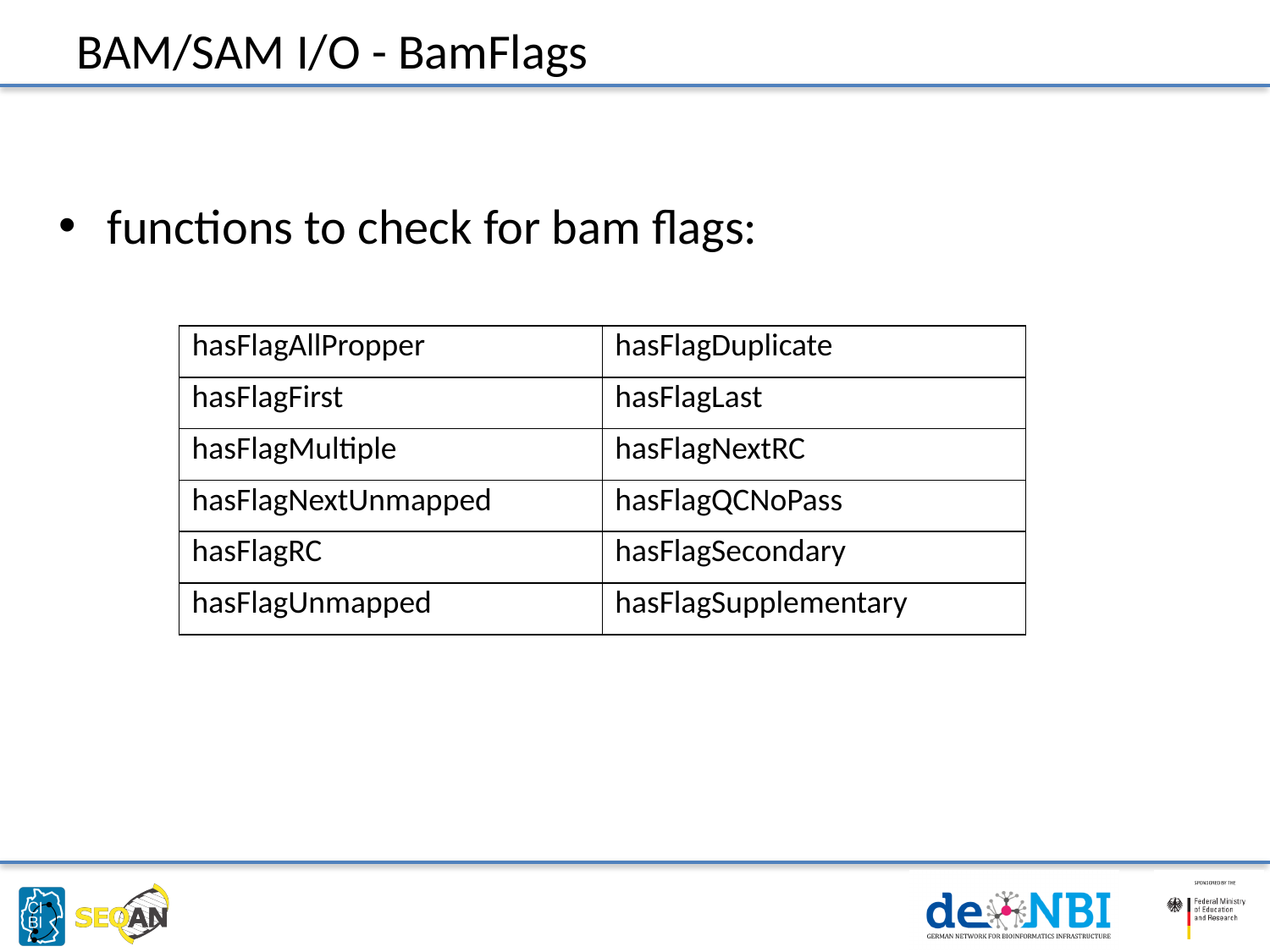

# BAM/SAM I/O - BamFlags
functions to check for bam flags:
| hasFlagAllPropper | hasFlagDuplicate |
| --- | --- |
| hasFlagFirst | hasFlagLast |
| hasFlagMultiple | hasFlagNextRC |
| hasFlagNextUnmapped | hasFlagQCNoPass |
| hasFlagRC | hasFlagSecondary |
| hasFlagUnmapped | hasFlagSupplementary |